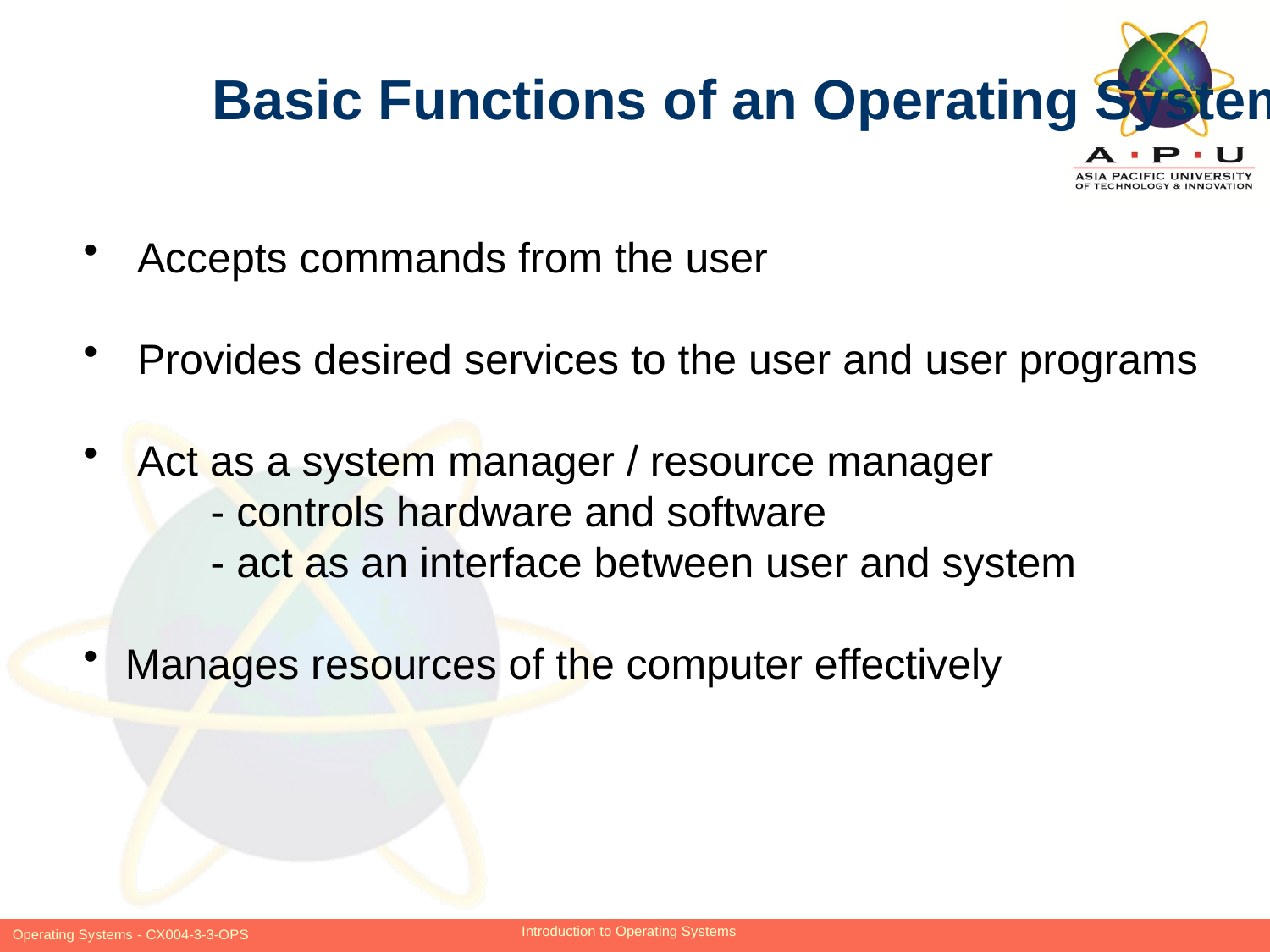

Basic Functions of an Operating System
  Accepts commands from the user

  Provides desired services to the user and user programs

  Act as a system manager / resource manager
	- controls hardware and software
	- act as an interface between user and system

 Manages resources of the computer effectively

Slide 6 of 23